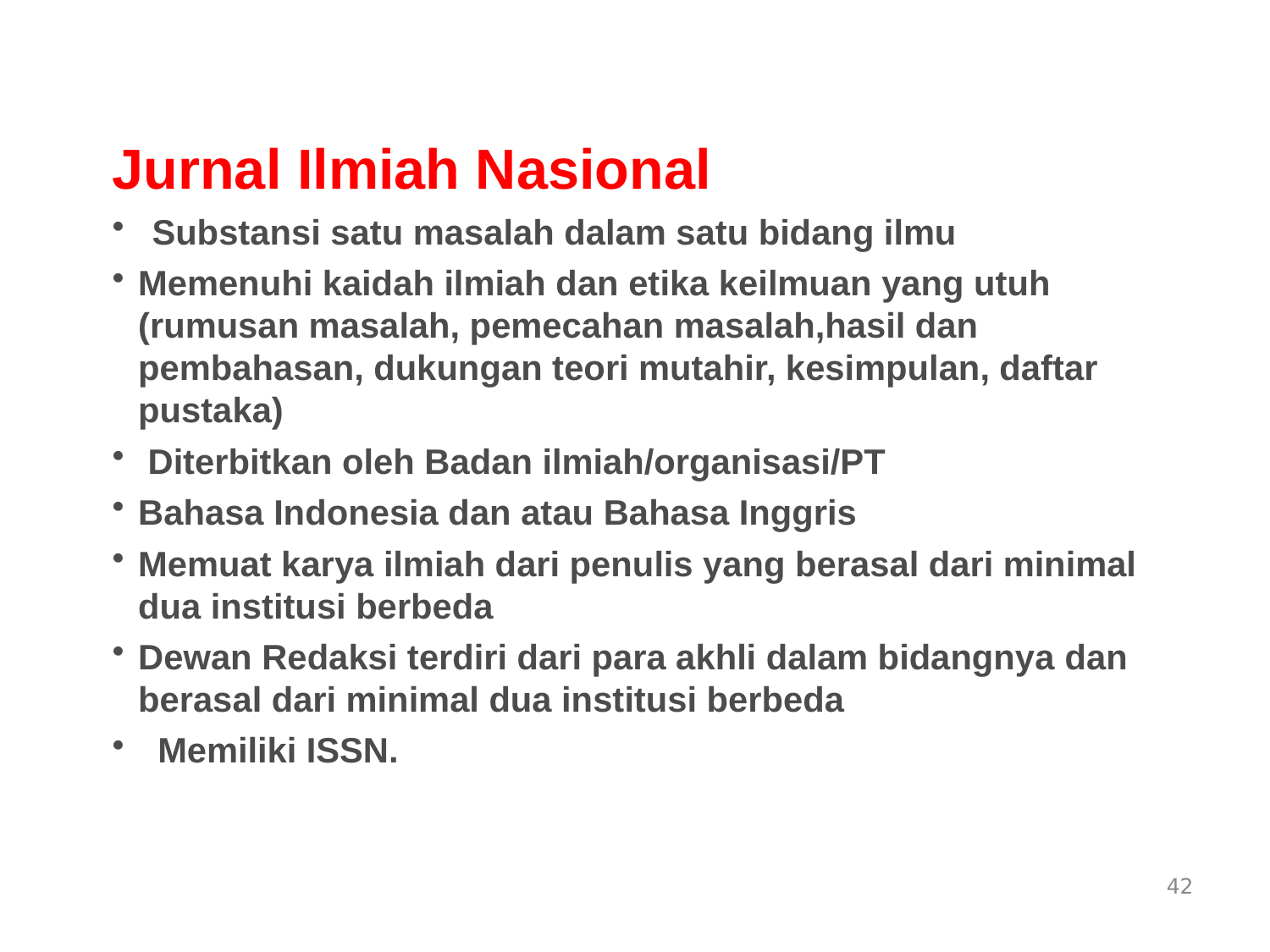

Jurnal Ilmiah Nasional
 Substansi satu masalah dalam satu bidang ilmu
Memenuhi kaidah ilmiah dan etika keilmuan yang utuh (rumusan masalah, pemecahan masalah,hasil dan pembahasan, dukungan teori mutahir, kesimpulan, daftar pustaka)
 Diterbitkan oleh Badan ilmiah/organisasi/PT
Bahasa Indonesia dan atau Bahasa Inggris
Memuat karya ilmiah dari penulis yang berasal dari minimal dua institusi berbeda
Dewan Redaksi terdiri dari para akhli dalam bidangnya dan berasal dari minimal dua institusi berbeda
  Memiliki ISSN.
42